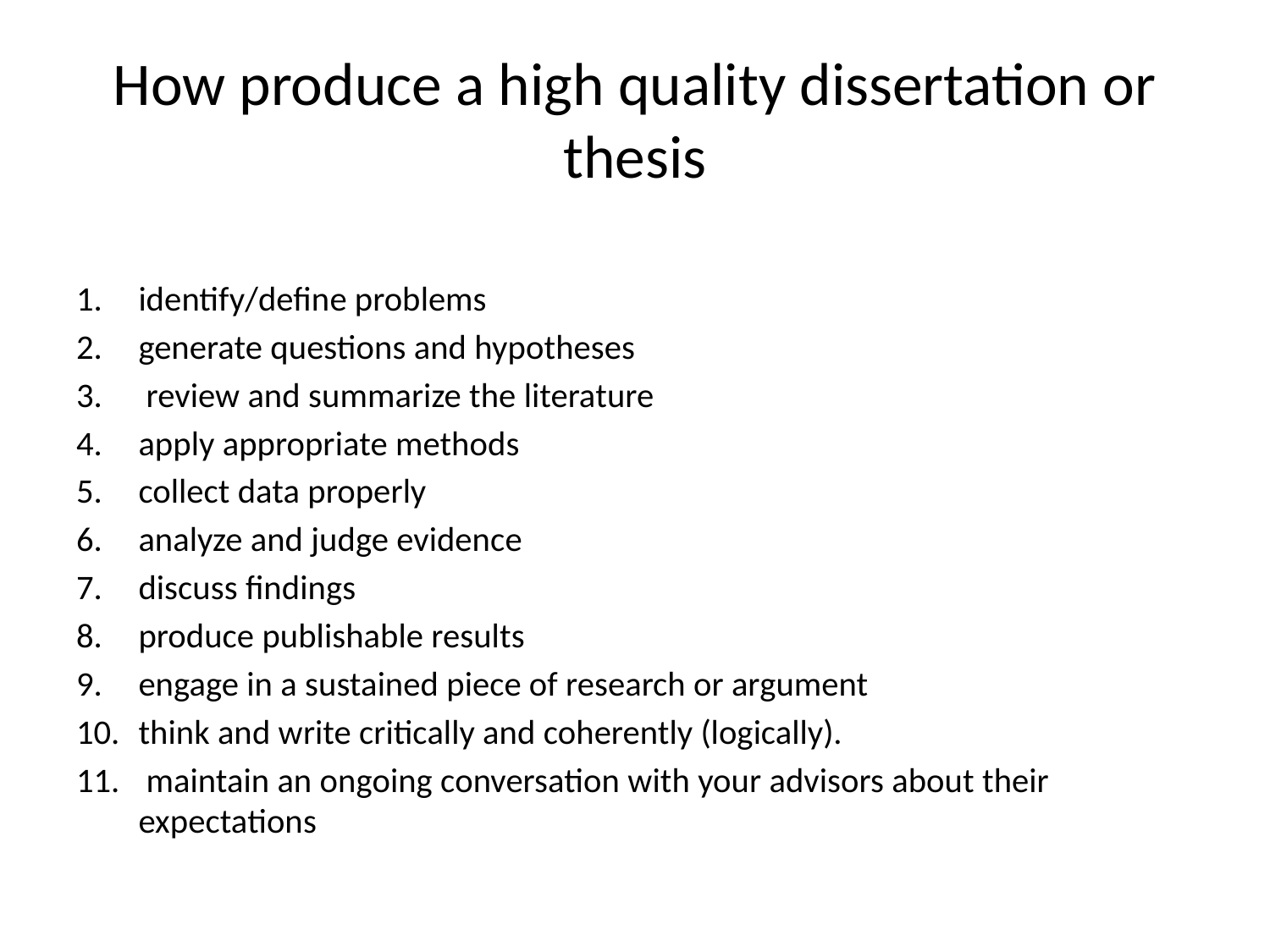

# How produce a high quality dissertation or thesis

identify/define problems
generate questions and hypotheses
 review and summarize the literature
apply appropriate methods
collect data properly
analyze and judge evidence
discuss findings
produce publishable results
engage in a sustained piece of research or argument
think and write critically and coherently (logically).
 maintain an ongoing conversation with your advisors about their expectations